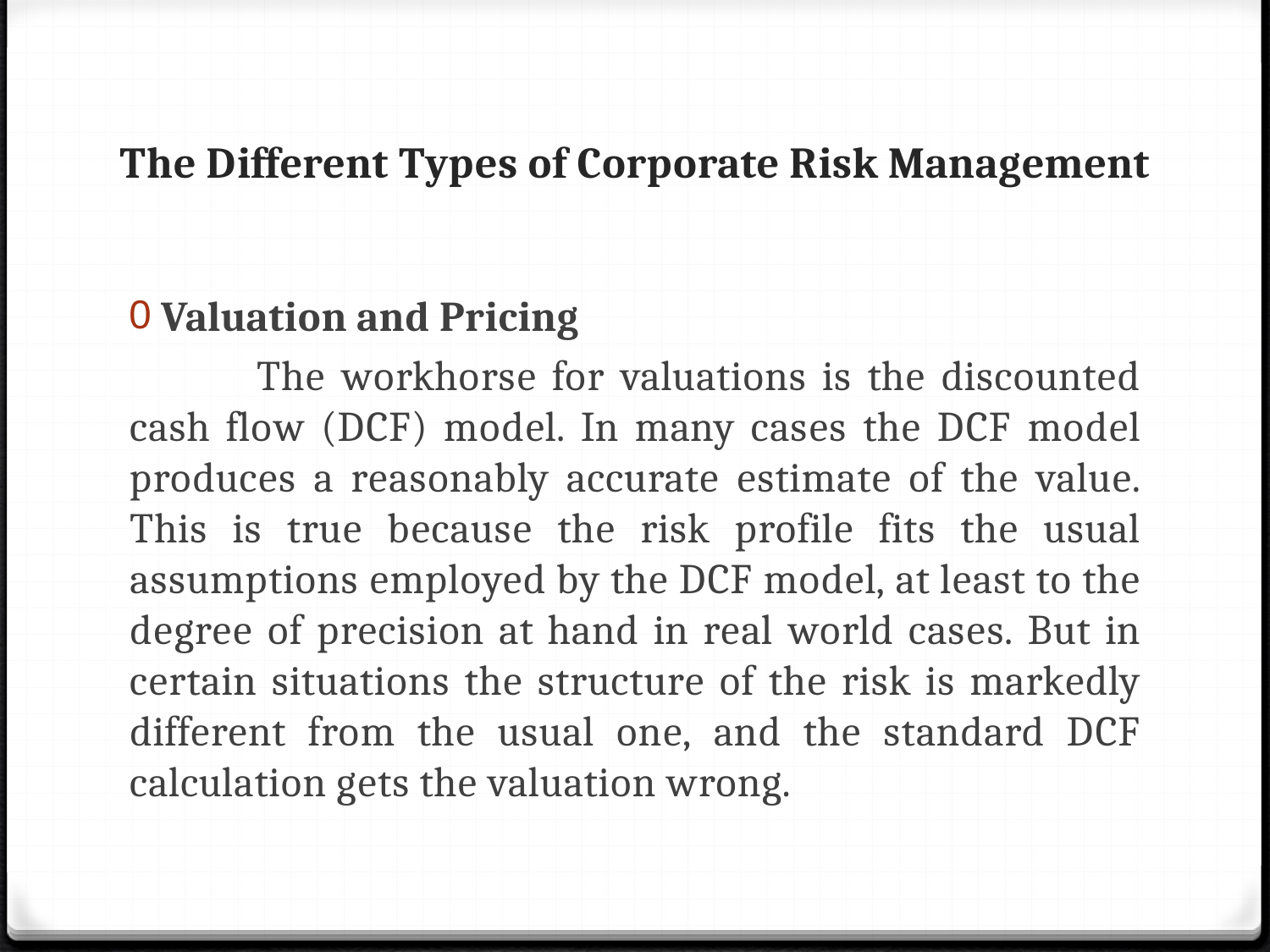

# The Different Types of Corporate Risk Management
Valuation and Pricing
	The workhorse for valuations is the discounted cash flow (DCF) model. In many cases the DCF model produces a reasonably accurate estimate of the value. This is true because the risk profile fits the usual assumptions employed by the DCF model, at least to the degree of precision at hand in real world cases. But in certain situations the structure of the risk is markedly different from the usual one, and the standard DCF calculation gets the valuation wrong.